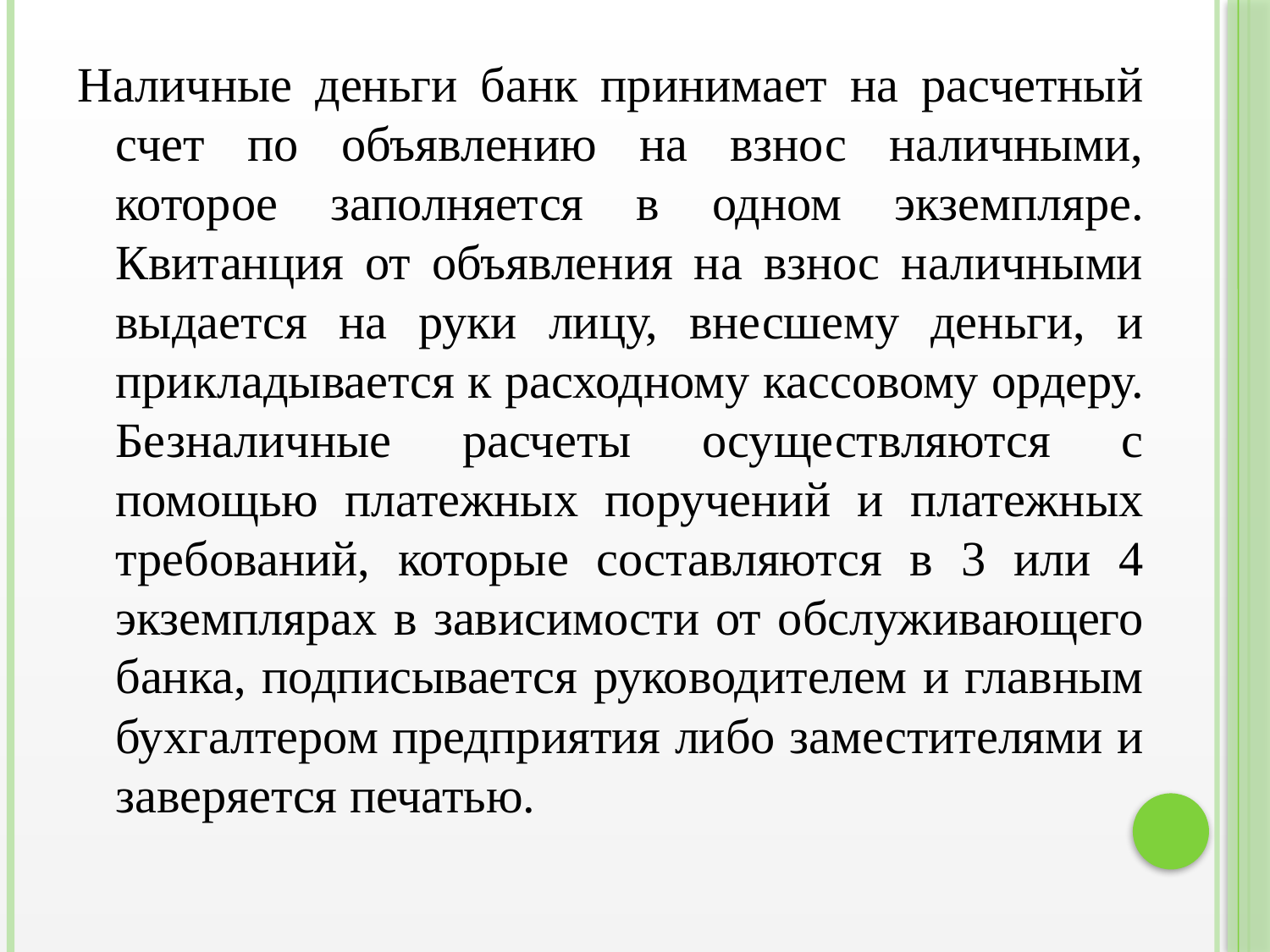

Наличные деньги банк принимает на расчетный счет по объявлению на взнос наличными, которое заполняется в одном экземпляре. Квитанция от объявления на взнос наличными выдается на руки лицу, внесшему деньги, и прикладывается к расходному кассовому ордеру. Безналичные расчеты осуществляются с помощью платежных поручений и платежных требований, которые составляются в 3 или 4 экземплярах в зависимости от обслуживающего банка, подписывается руководителем и главным бухгалтером предприятия либо заместителями и заверяется печатью.